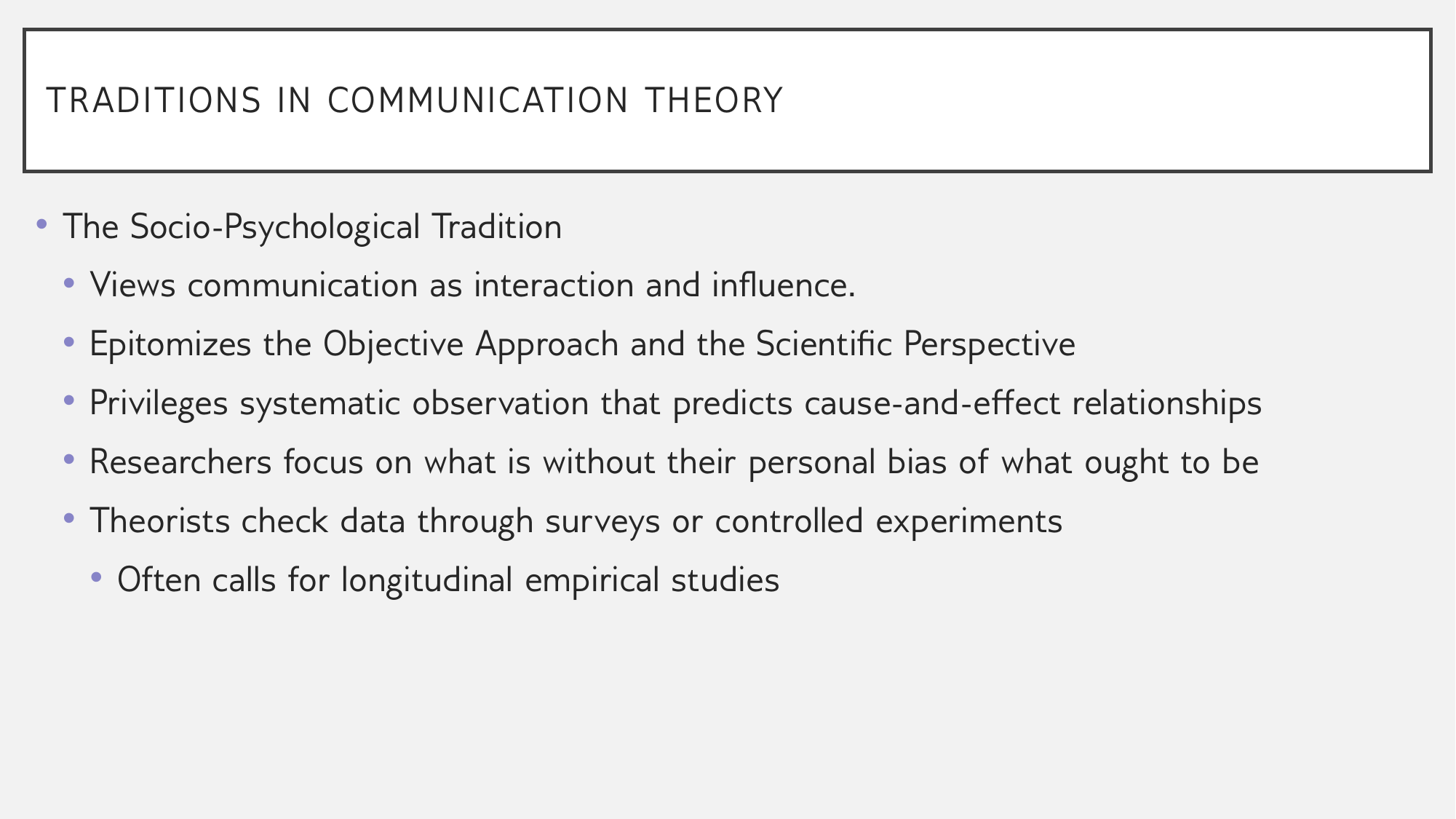

# Traditions in Communication Theory
The Socio-Psychological Tradition
Views communication as interaction and influence.
Epitomizes the Objective Approach and the Scientific Perspective
Privileges systematic observation that predicts cause-and-effect relationships
Researchers focus on what is without their personal bias of what ought to be
Theorists check data through surveys or controlled experiments
Often calls for longitudinal empirical studies